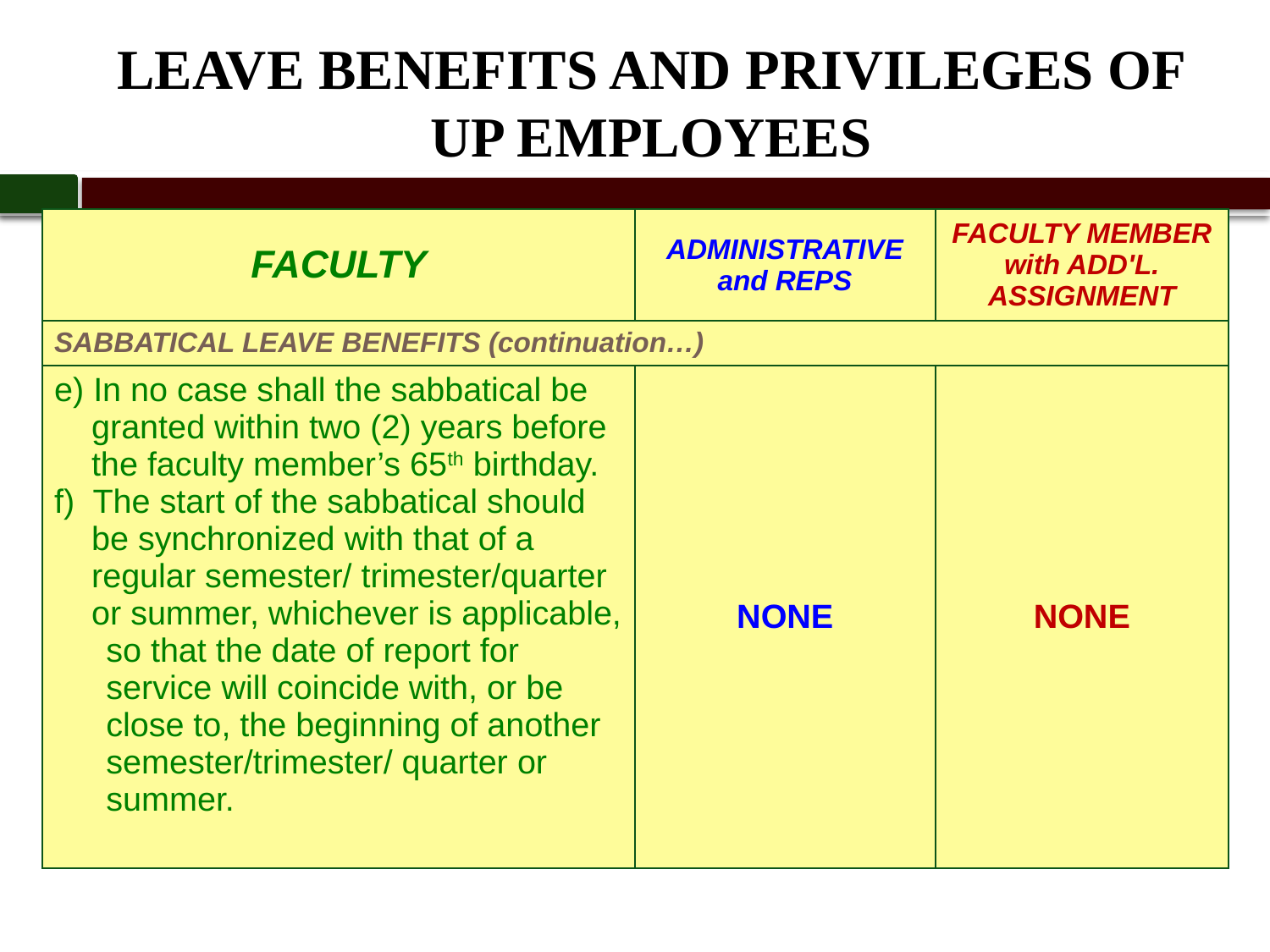

# LEAVE BENEFITS AND PRIVILEGES OF UP EMPLOYEES
| FACULTY | ADMINISTRATIVE and REPS | FACULTY MEMBER with ADD'L. ASSIGNMENT |
| --- | --- | --- |
| SABBATICAL LEAVE BENEFITS (continuation…) |  |  |
| e) In no case shall the sabbatical be granted within two (2) years before the faculty member’s 65th birthday. f) The start of the sabbatical should be synchronized with that of a regular semester/ trimester/quarter or summer, whichever is applicable, so that the date of report for service will coincide with, or be close to, the beginning of another semester/trimester/ quarter or summer. | NONE | NONE |